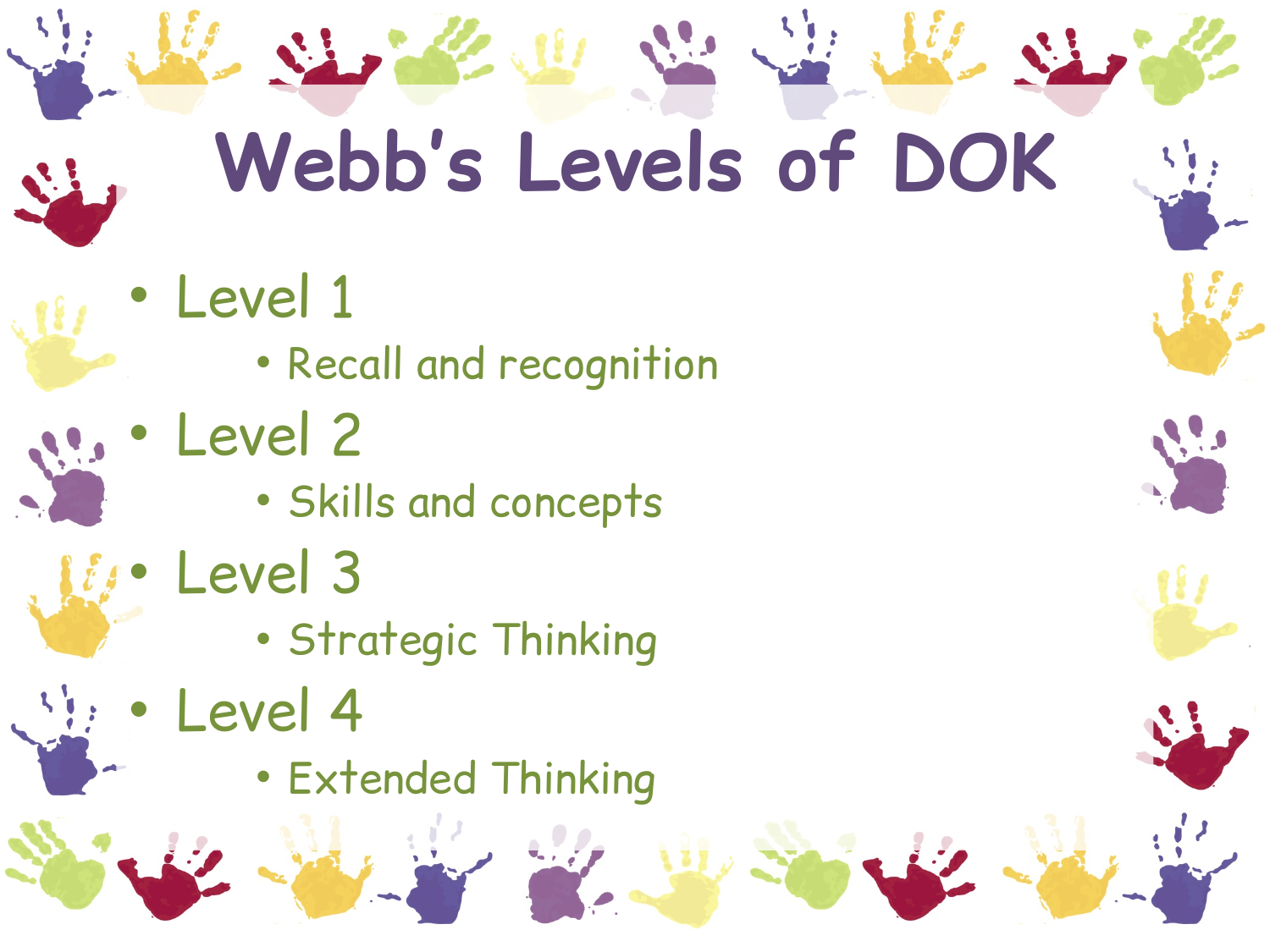

# Webb’s Levels of DOK
Level 1
Recall and recognition
Level 2
Skills and concepts
Level 3
Strategic Thinking
Level 4
Extended Thinking